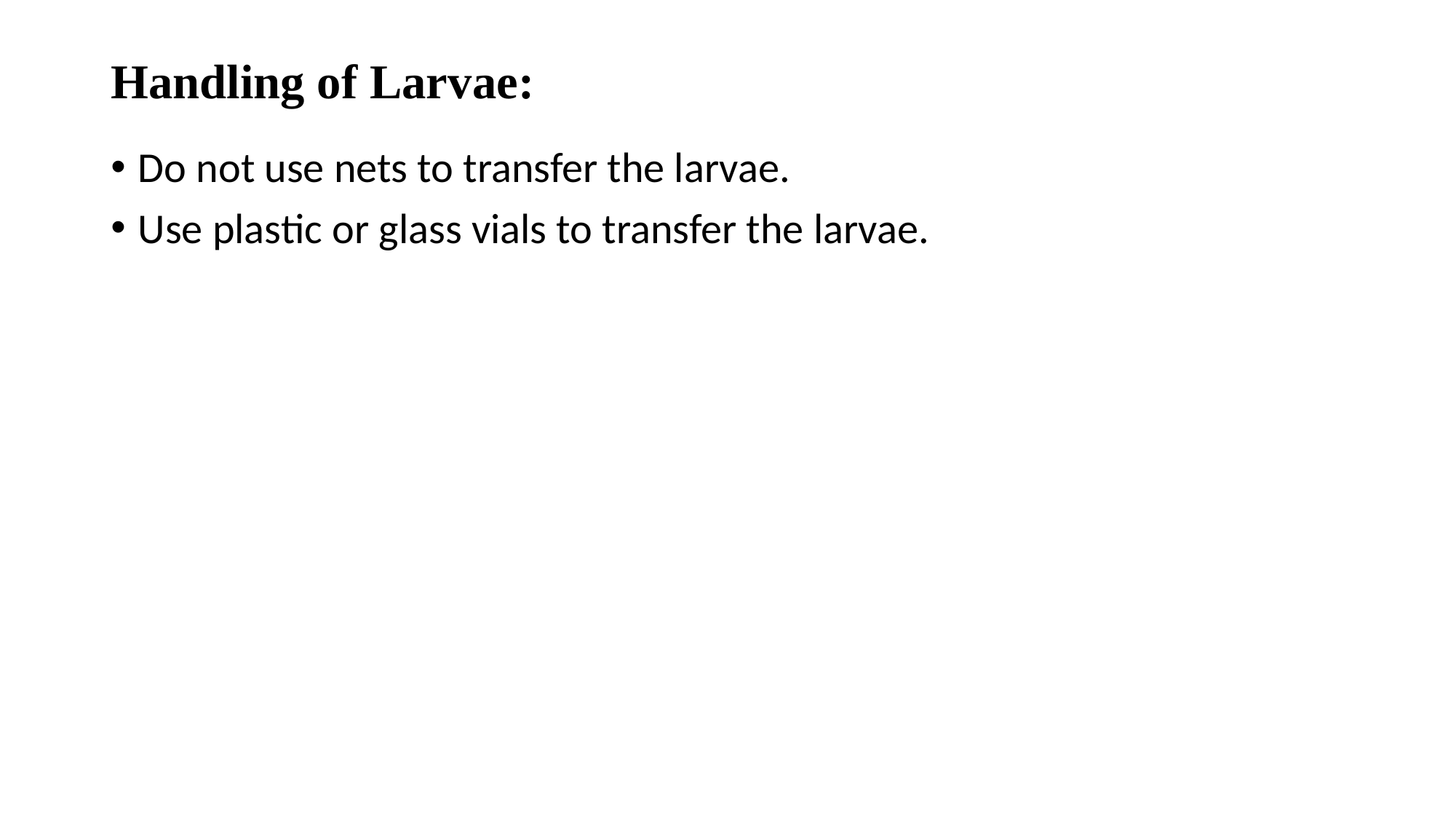

# Handling of Larvae:
Do not use nets to transfer the larvae.
Use plastic or glass vials to transfer the larvae.